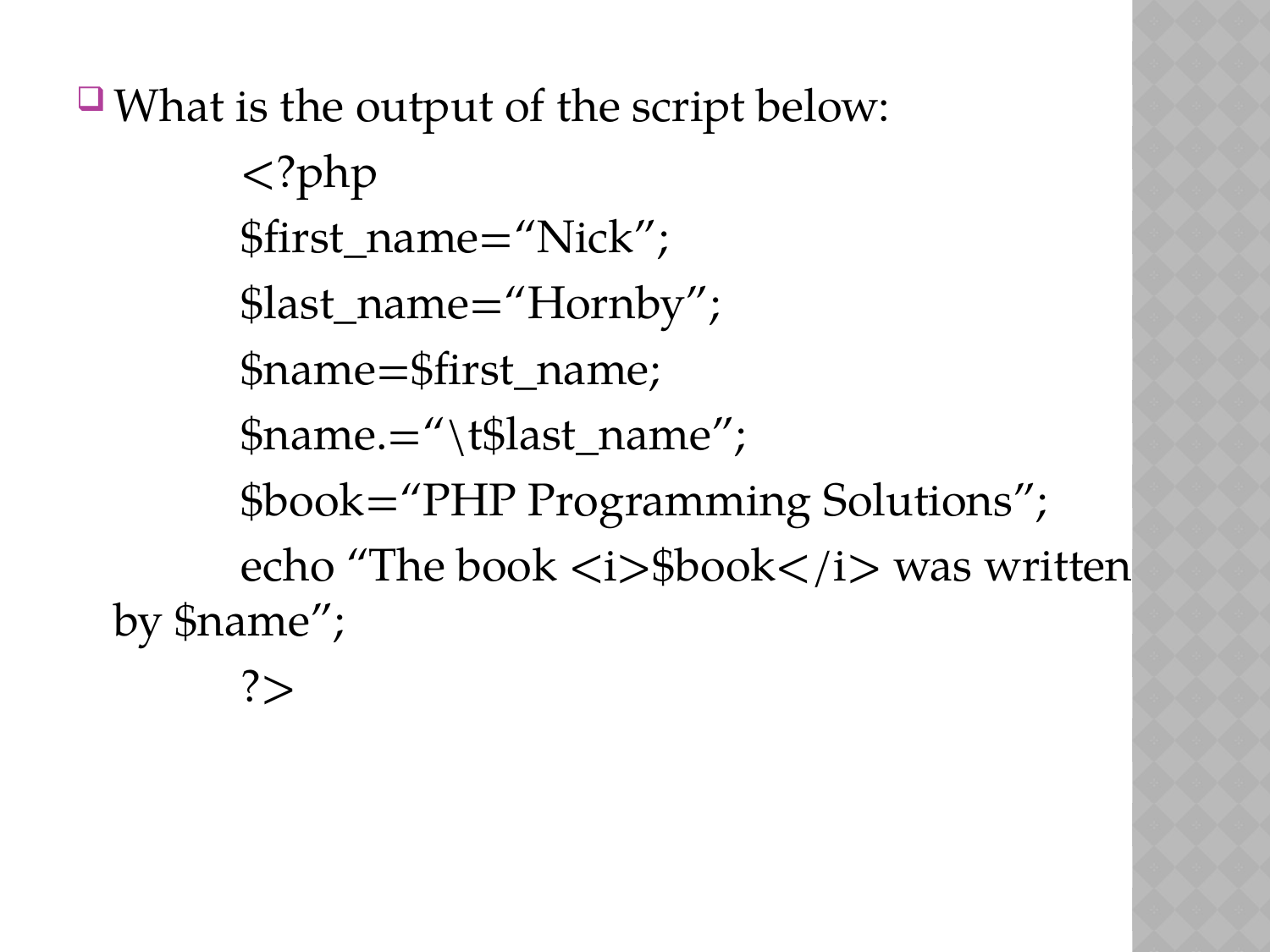

What is the output of the script below:
		<?php
		$first_name=“Nick”;
		$last_name=“Hornby”;
		$name=$first_name;
		$name.=“\t$last_name”;
		$book=“PHP Programming Solutions”;
		echo “The book <i>$book</i> was written by $name”;
		?>